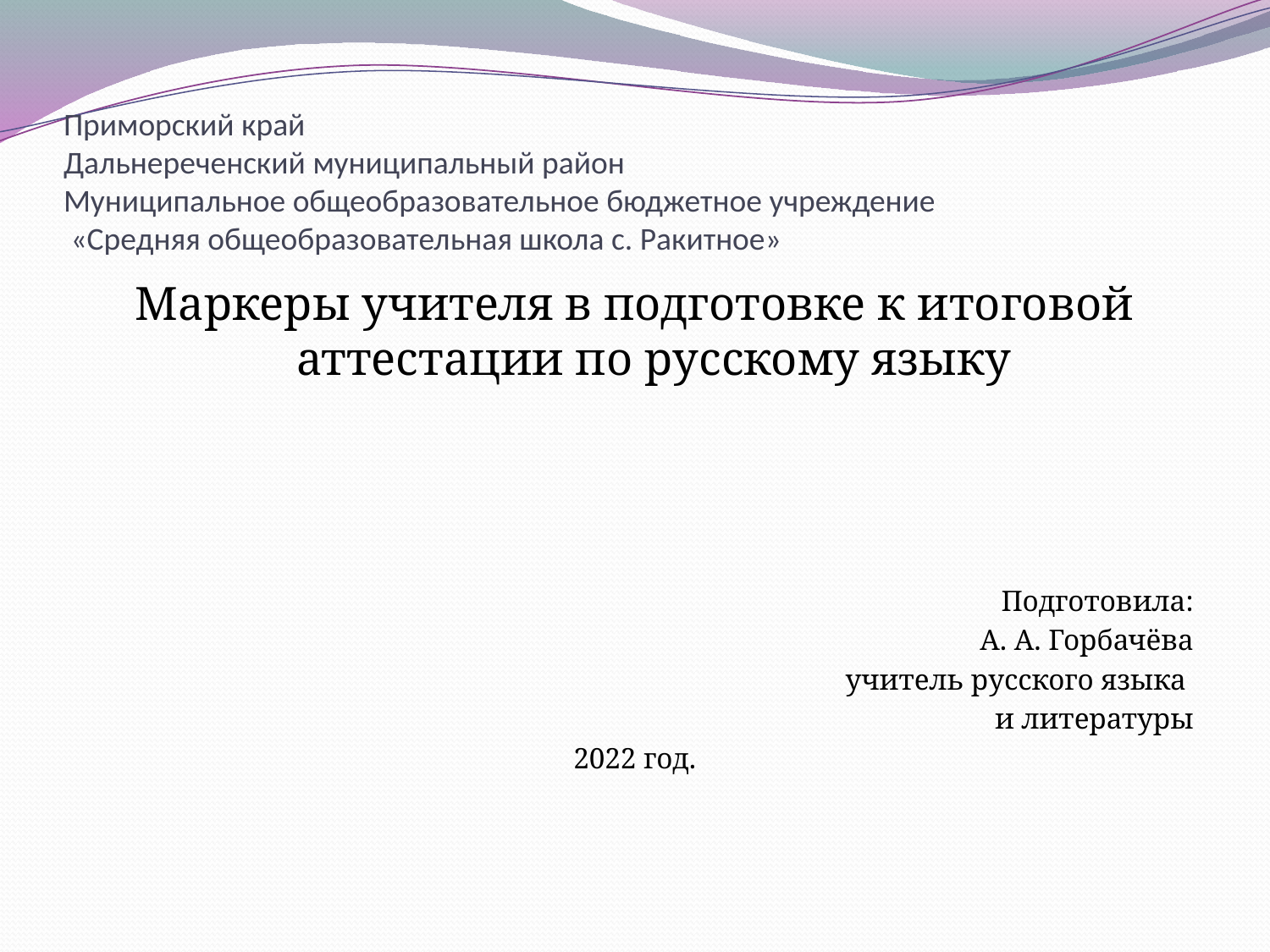

# Приморский край Дальнереченский муниципальный район Муниципальное общеобразовательное бюджетное учреждение «Средняя общеобразовательная школа с. Ракитное»
Маркеры учителя в подготовке к итоговой аттестации по русскому языку

Подготовила:
 А. А. Горбачёва
учитель русского языка
и литературы
2022 год.